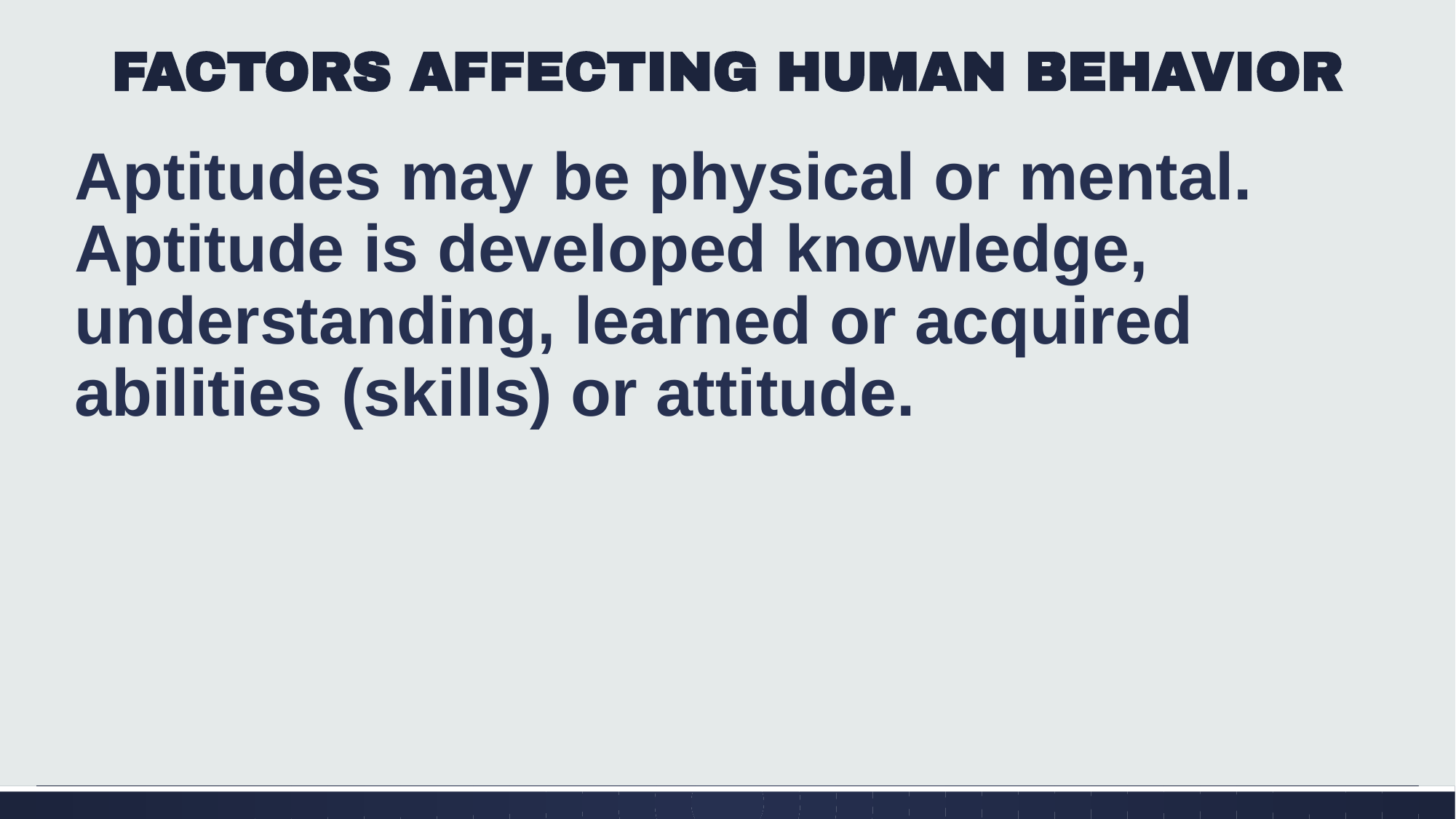

# FACTORS AFFECTING HUMAN BEHAVIOR
Aptitudes may be physical or mental. Aptitude is developed knowledge, understanding, learned or acquired abilities (skills) or attitude.